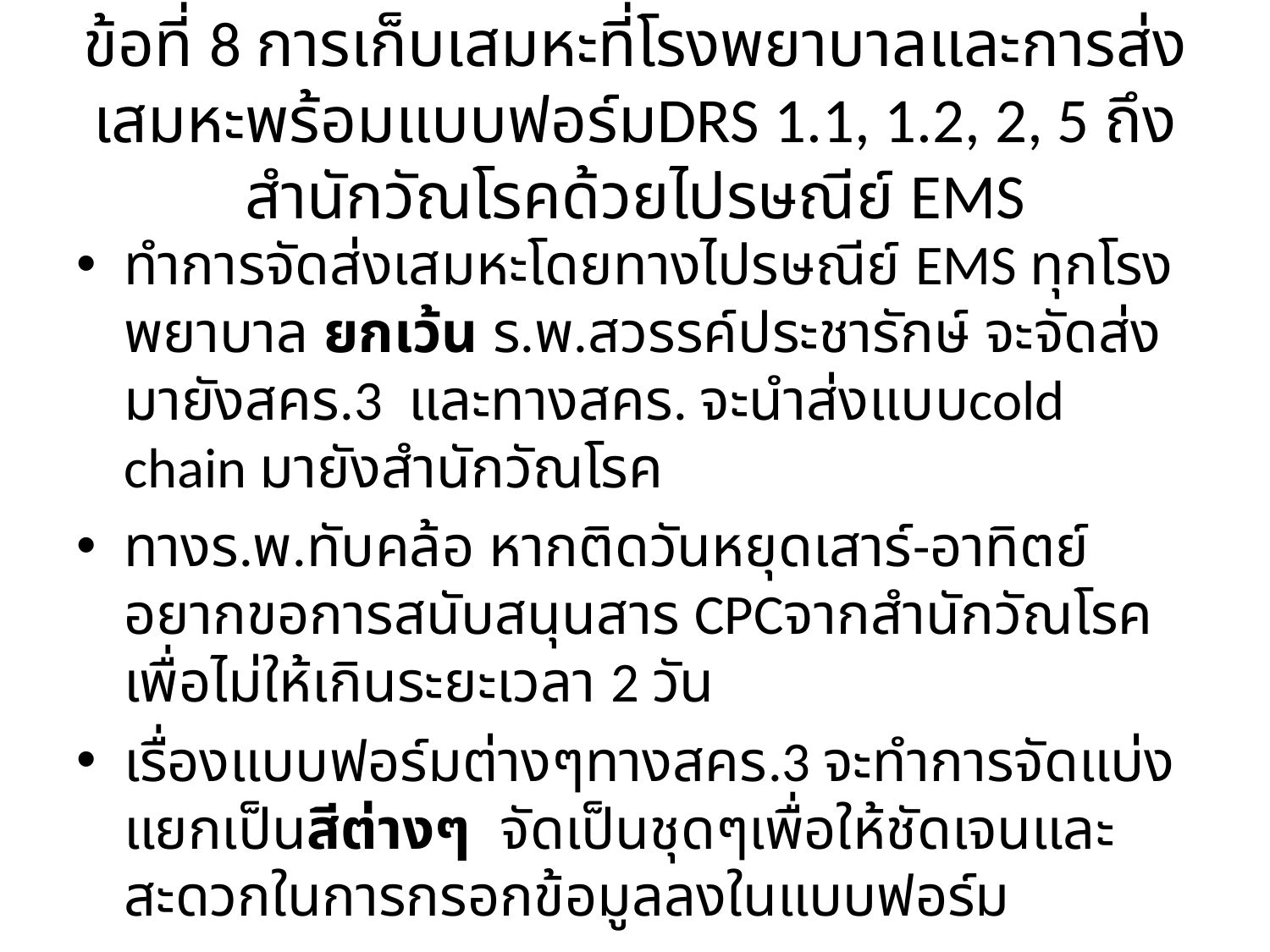

# ข้อที่ 8 การเก็บเสมหะที่โรงพยาบาลและการส่งเสมหะพร้อมแบบฟอร์มDRS 1.1, 1.2, 2, 5 ถึงสำนักวัณโรคด้วยไปรษณีย์ EMS
ทำการจัดส่งเสมหะโดยทางไปรษณีย์ EMS ทุกโรงพยาบาล ยกเว้น ร.พ.สวรรค์ประชารักษ์ จะจัดส่งมายังสคร.3  และทางสคร. จะนำส่งแบบcold chain มายังสำนักวัณโรค
ทางร.พ.ทับคล้อ หากติดวันหยุดเสาร์-อาทิตย์ อยากขอการสนับสนุนสาร CPCจากสำนักวัณโรค เพื่อไม่ให้เกินระยะเวลา 2 วัน
เรื่องแบบฟอร์มต่างๆทางสคร.3 จะทำการจัดแบ่งแยกเป็นสีต่างๆ  จัดเป็นชุดๆเพื่อให้ชัดเจนและสะดวกในการกรอกข้อมูลลงในแบบฟอร์ม